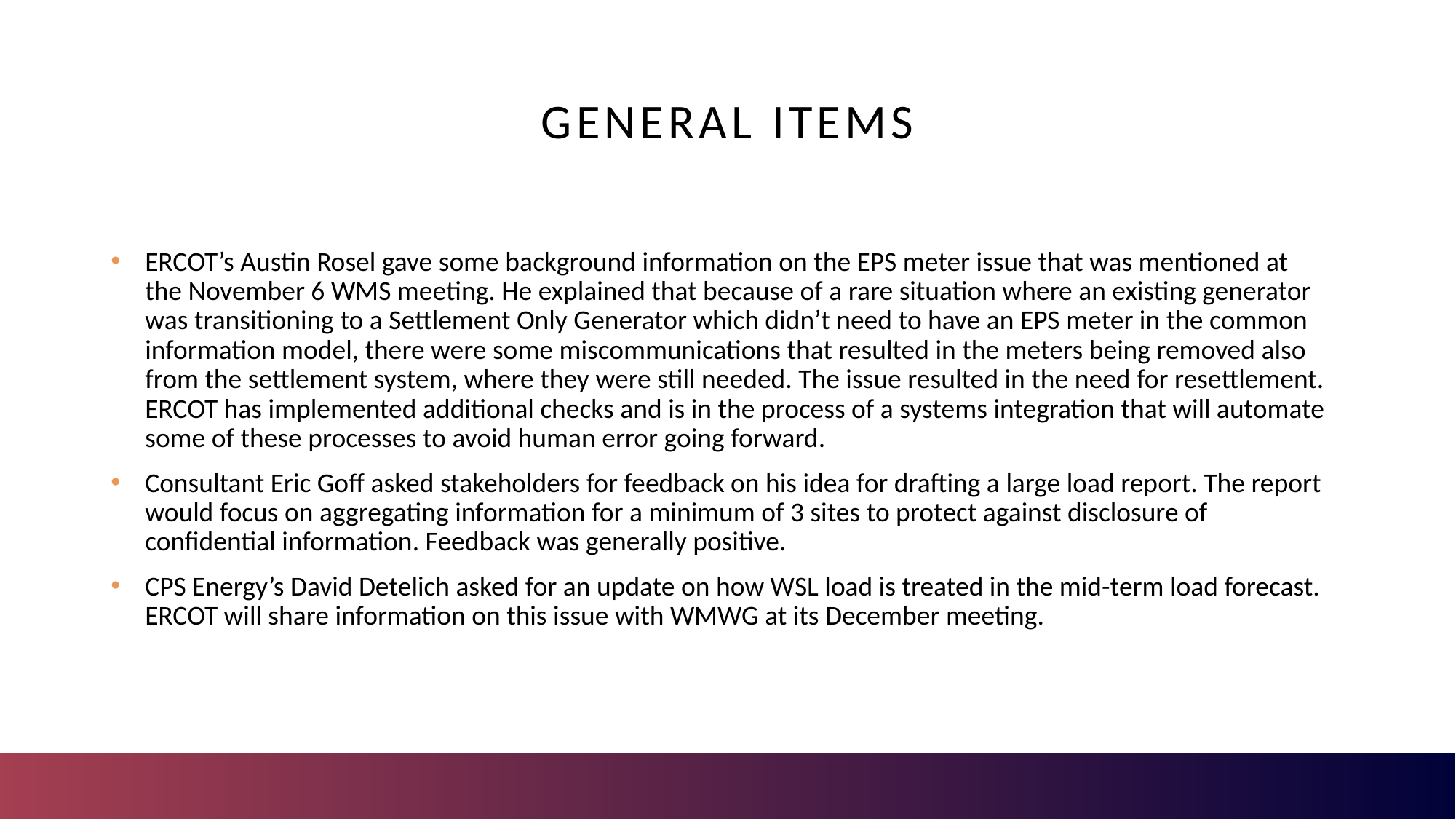

# General items
ERCOT’s Austin Rosel gave some background information on the EPS meter issue that was mentioned at the November 6 WMS meeting. He explained that because of a rare situation where an existing generator was transitioning to a Settlement Only Generator which didn’t need to have an EPS meter in the common information model, there were some miscommunications that resulted in the meters being removed also from the settlement system, where they were still needed. The issue resulted in the need for resettlement. ERCOT has implemented additional checks and is in the process of a systems integration that will automate some of these processes to avoid human error going forward.
Consultant Eric Goff asked stakeholders for feedback on his idea for drafting a large load report. The report would focus on aggregating information for a minimum of 3 sites to protect against disclosure of confidential information. Feedback was generally positive.
CPS Energy’s David Detelich asked for an update on how WSL load is treated in the mid-term load forecast. ERCOT will share information on this issue with WMWG at its December meeting.